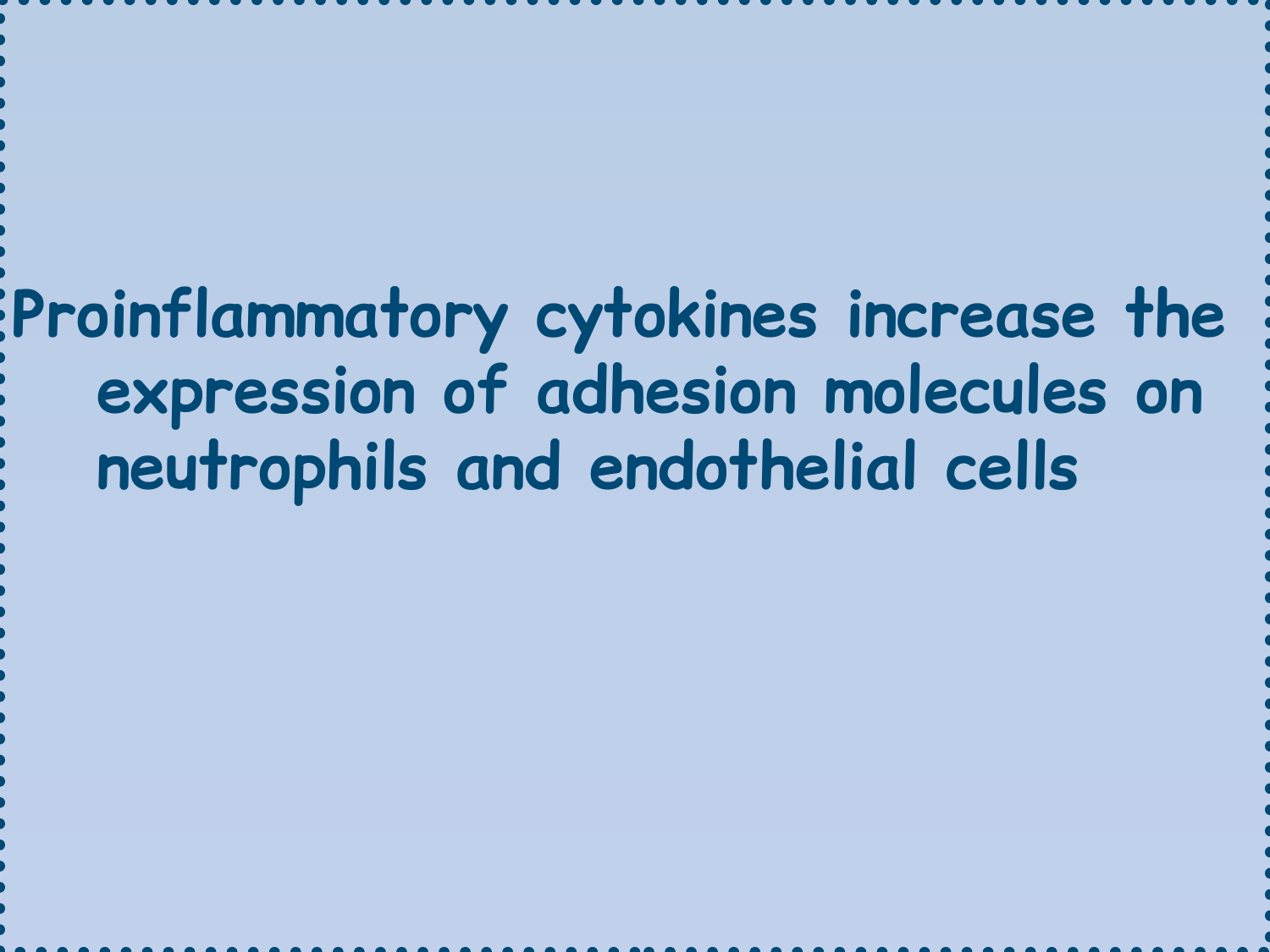

Proinflammatory cytokines increase the expression of adhesion molecules on neutrophils and endothelial cells

#